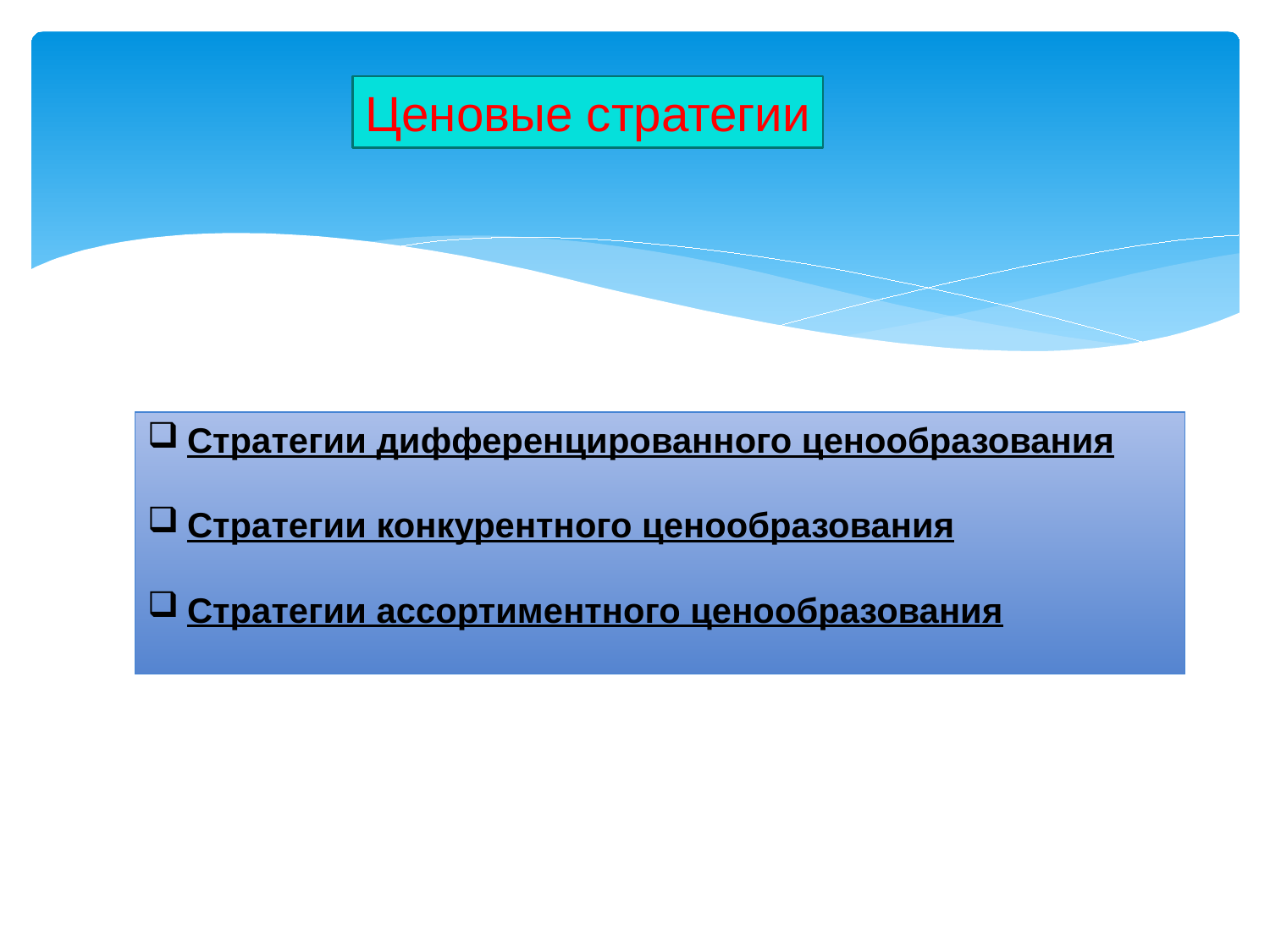

Ценовые стратегии
Стратегии дифференцированного ценообразования
Стратегии конкурентного ценообразования
Стратегии ассортиментного ценообразования